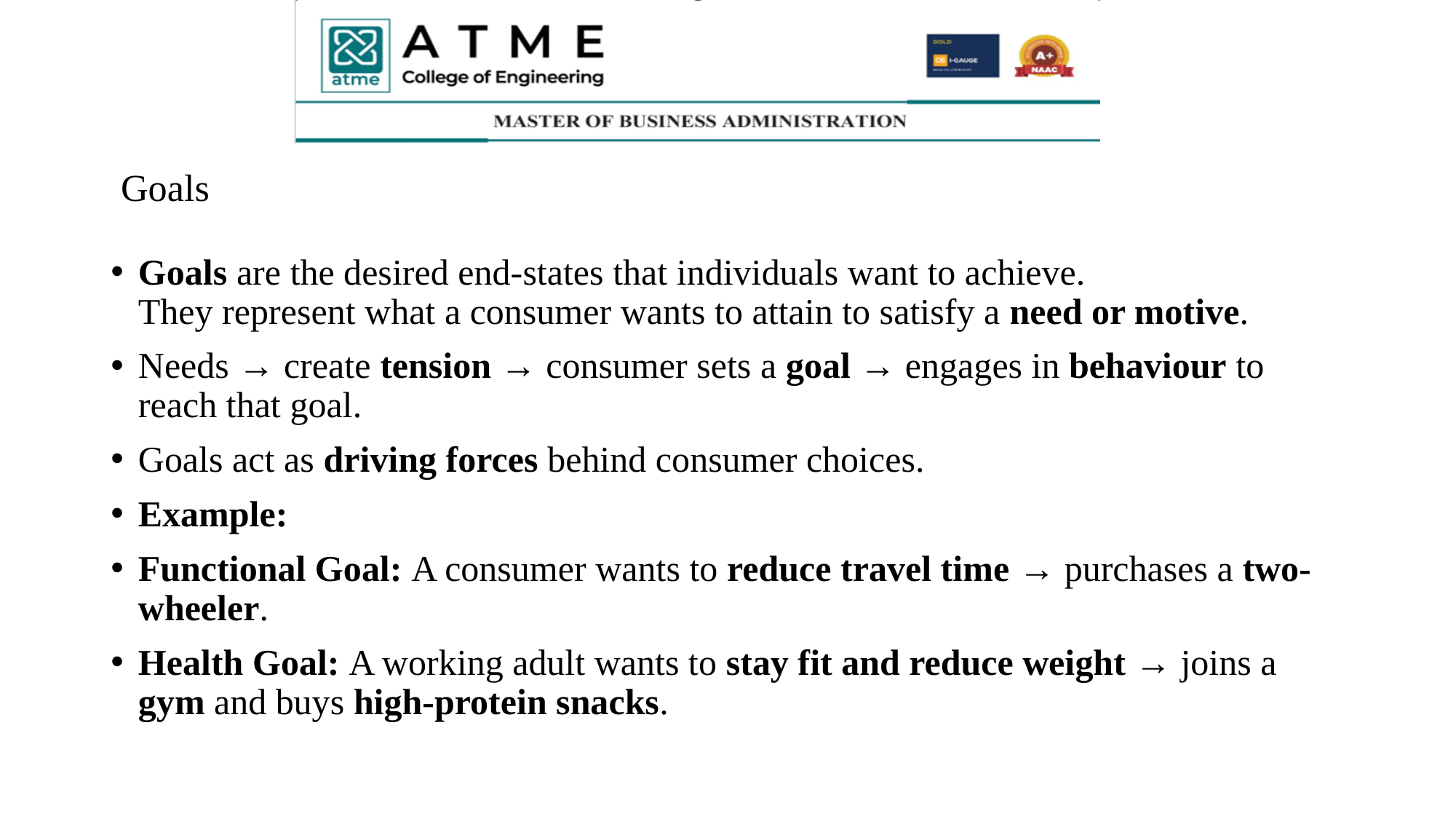

# Goals
Goals are the desired end-states that individuals want to achieve.
They represent what a consumer wants to attain to satisfy a need or motive.
Needs → create tension → consumer sets a goal → engages in behaviour to reach that goal.
Goals act as driving forces behind consumer choices.
Example:
Functional Goal: A consumer wants to reduce travel time → purchases a two-wheeler.
Health Goal: A working adult wants to stay fit and reduce weight → joins a gym and buys high-protein snacks.